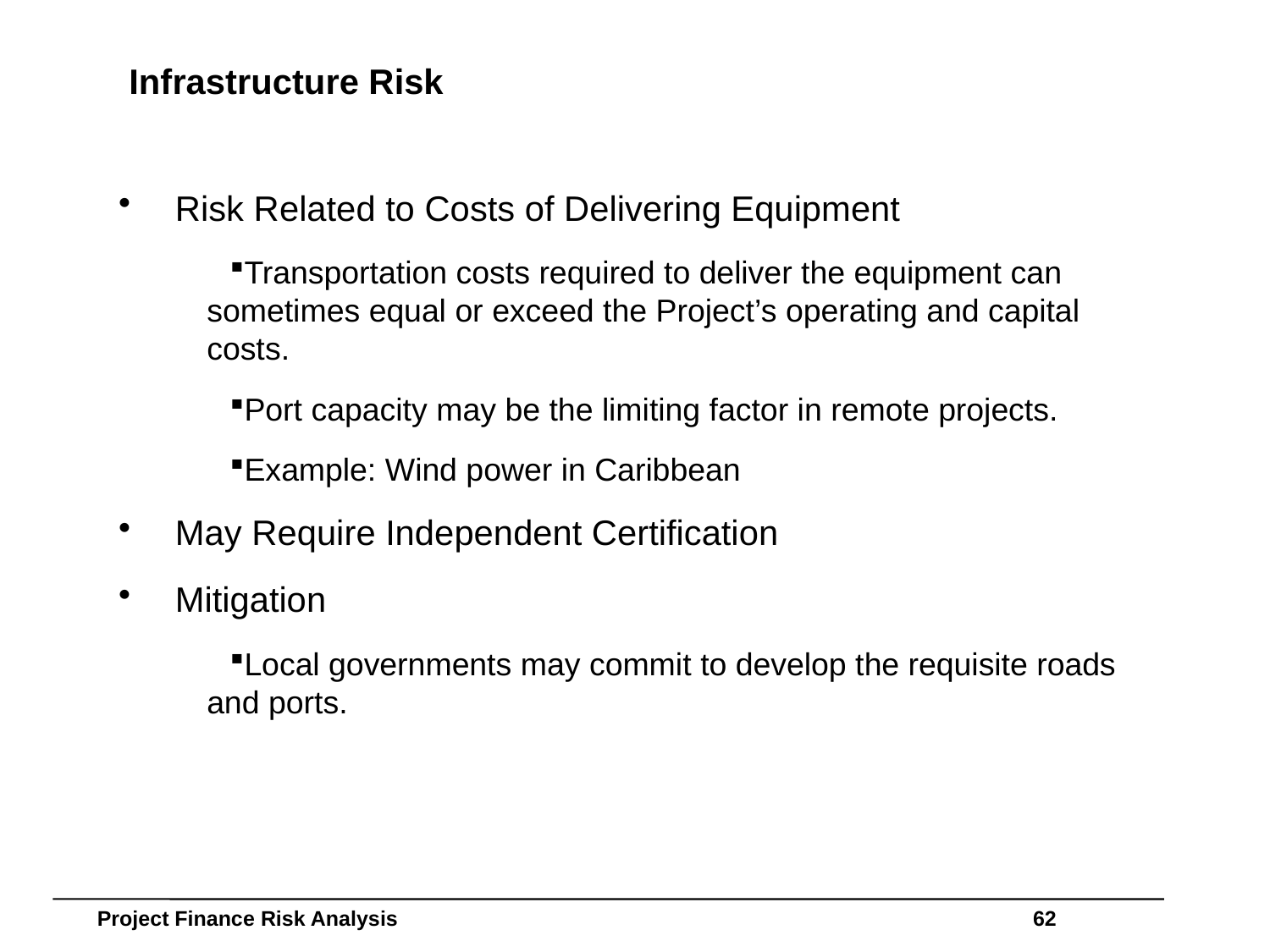

# Infrastructure Risk
Risk Related to Costs of Delivering Equipment
Transportation costs required to deliver the equipment can sometimes equal or exceed the Project’s operating and capital costs.
Port capacity may be the limiting factor in remote projects.
Example: Wind power in Caribbean
May Require Independent Certification
Mitigation
Local governments may commit to develop the requisite roads and ports.